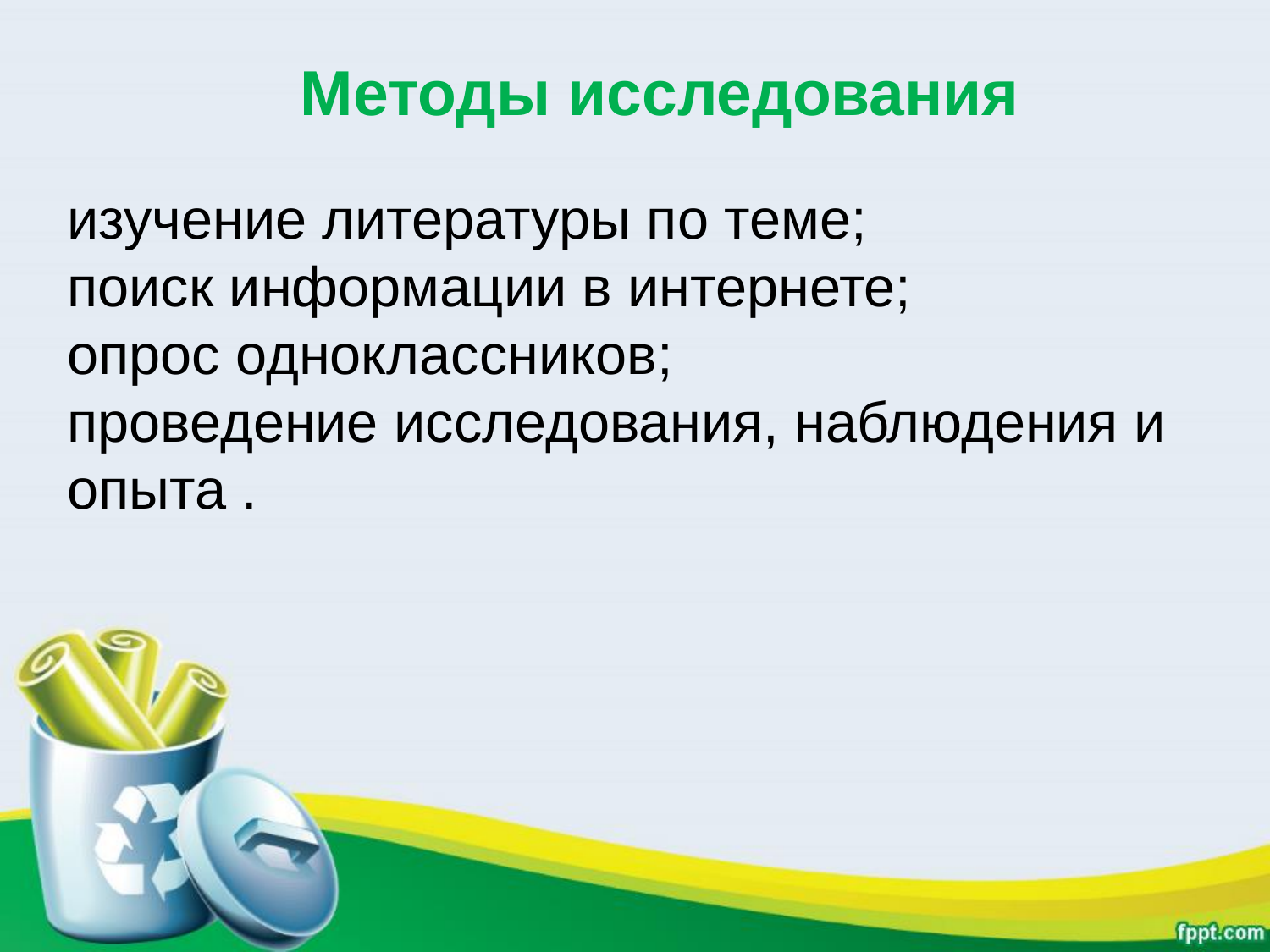

Методы исследования
изучение литературы по теме;
поиск информации в интернете;
опрос одноклассников;
проведение исследования, наблюдения и опыта .